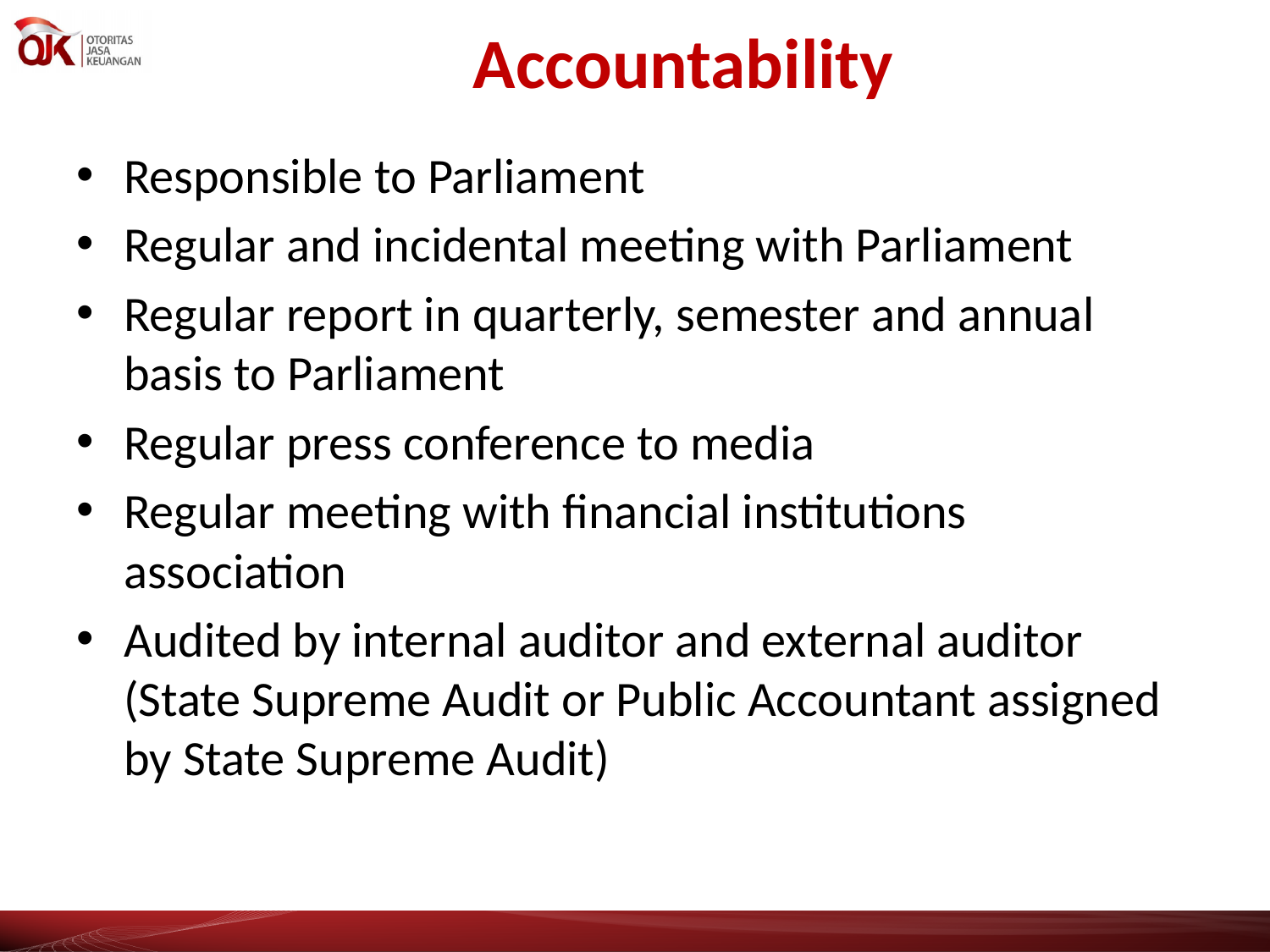

# Accountability
Responsible to Parliament
Regular and incidental meeting with Parliament
Regular report in quarterly, semester and annual basis to Parliament
Regular press conference to media
Regular meeting with financial institutions association
Audited by internal auditor and external auditor (State Supreme Audit or Public Accountant assigned by State Supreme Audit)